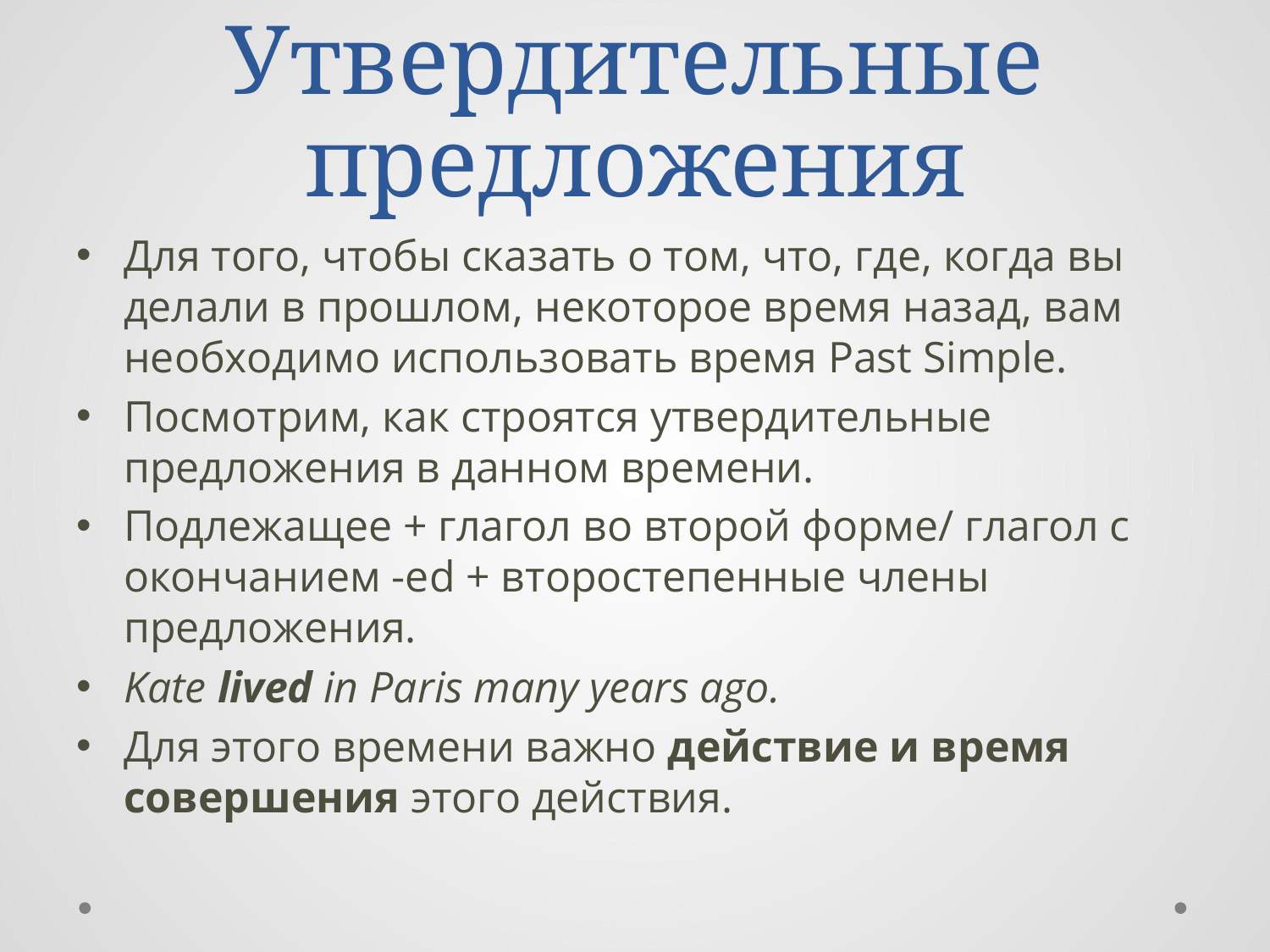

# Утвердительные предложения
Для того, чтобы сказать о том, что, где, когда вы делали в прошлом, некоторое время назад, вам необходимо использовать время Past Simple.
Посмотрим, как строятся утвердительные предложения в данном времени.
Подлежащее + глагол во второй форме/ глагол с окончанием -ed + второстепенные члены предложения.
Kate lived in Paris many years ago.
Для этого времени важно действие и время совершения этого действия.